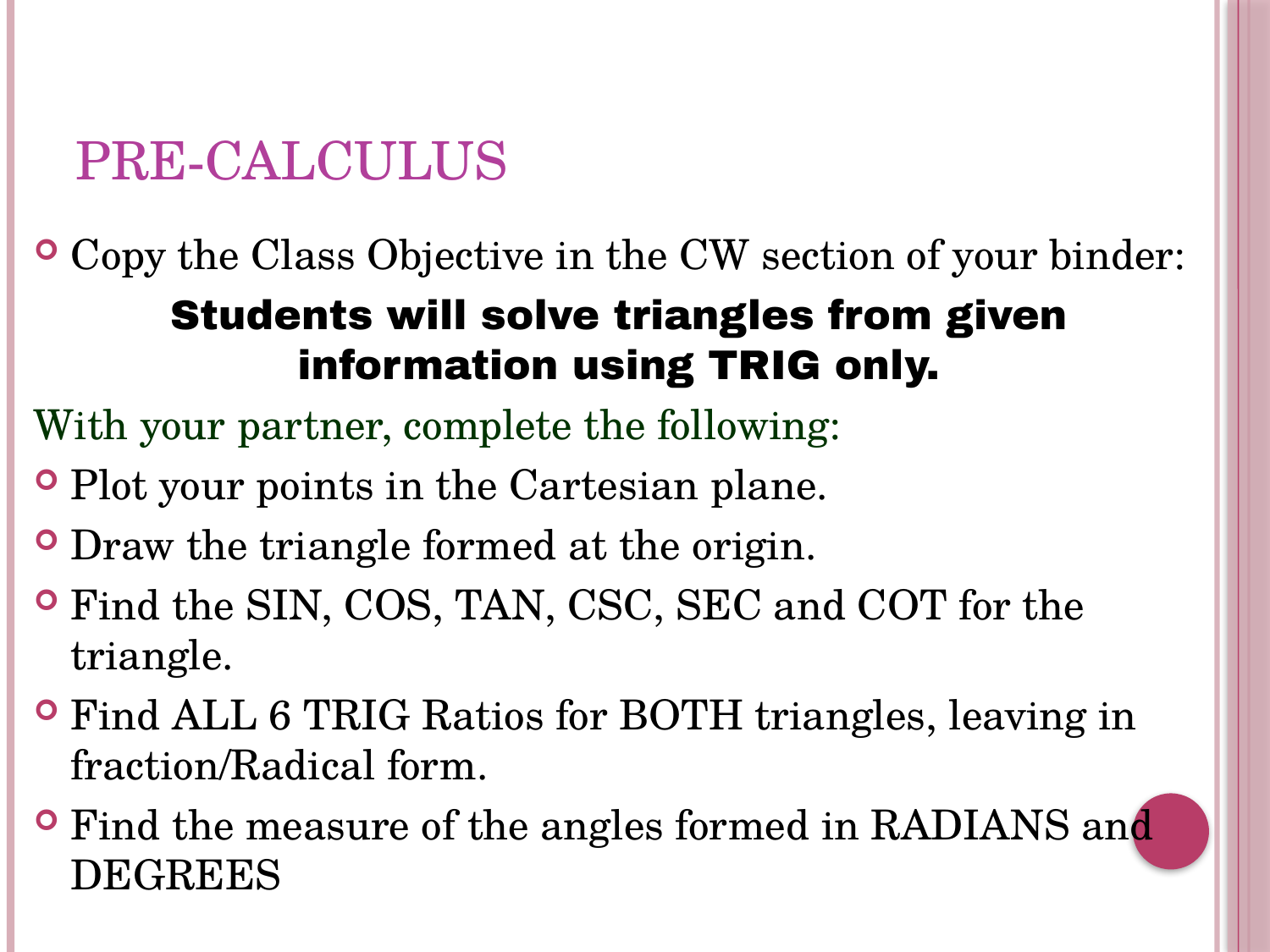

# Pre-Calculus
Copy the Class Objective in the CW section of your binder:
Students will solve triangles from given information using TRIG only.
With your partner, complete the following:
Plot your points in the Cartesian plane.
Draw the triangle formed at the origin.
Find the SIN, COS, TAN, CSC, SEC and COT for the triangle.
Find ALL 6 TRIG Ratios for BOTH triangles, leaving in fraction/Radical form.
Find the measure of the angles formed in RADIANS and DEGREES